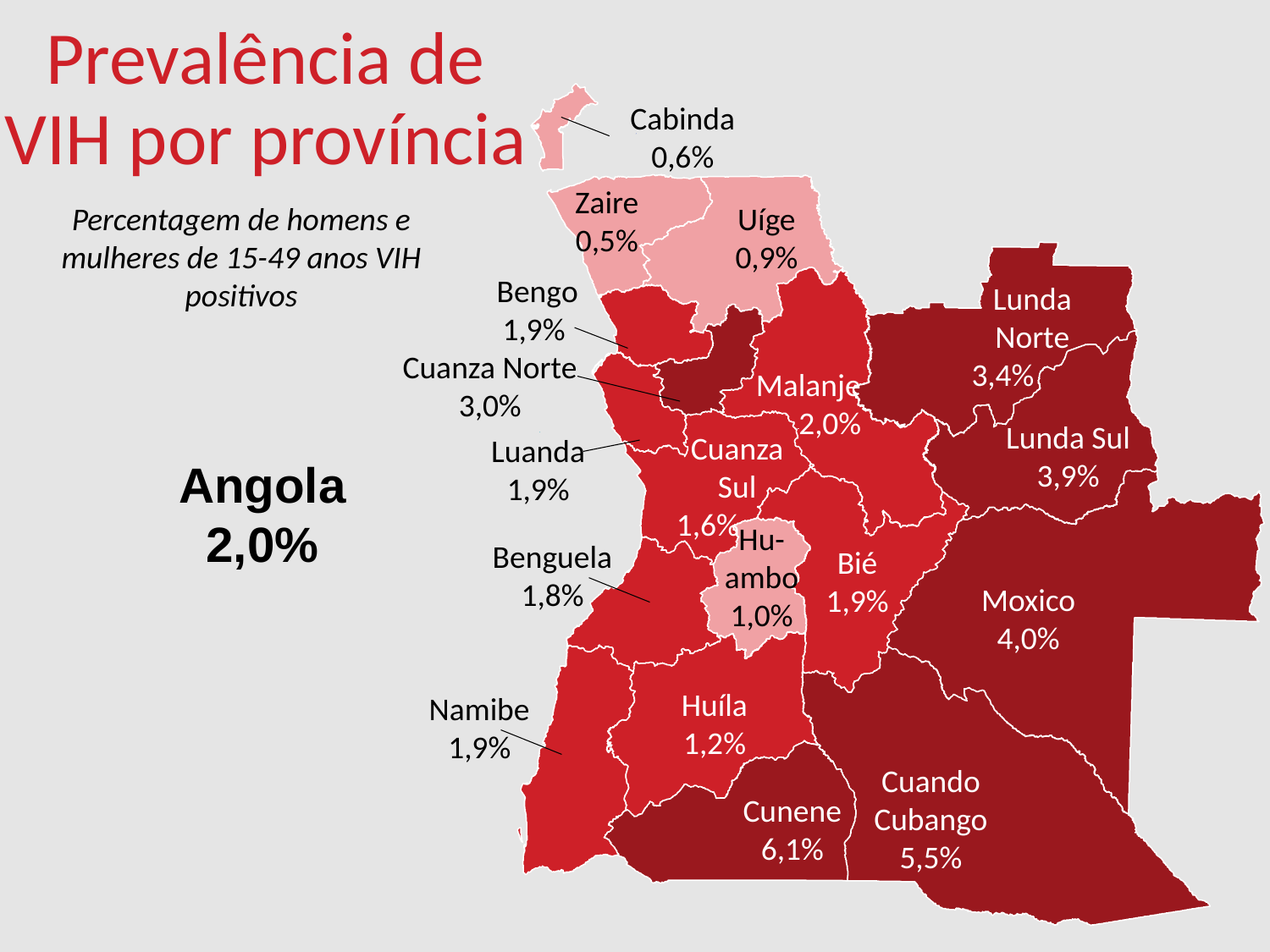

Prevalência de VIH por província
Cabinda
0,6%
Zaire
0,5%
Percentagem de homens e mulheres de 15-49 anos VIH positivos
Uíge
0,9%
Bengo
1,9%
Lunda Norte
3,4%
Cuanza Norte
3,0%
Malanje
      2,0%
Lunda Sul
3,9%
Cuanza Sul
1,6%
Luanda
1,9%
Angola
2,0%
Hu-
ambo
1,0%
Benguela
1,8%
Bié
1,9%
Moxico
4,0%
Huíla
1,2%
Namibe
1,9%
Cuando Cubango
5,5%
Cunene
6,1%